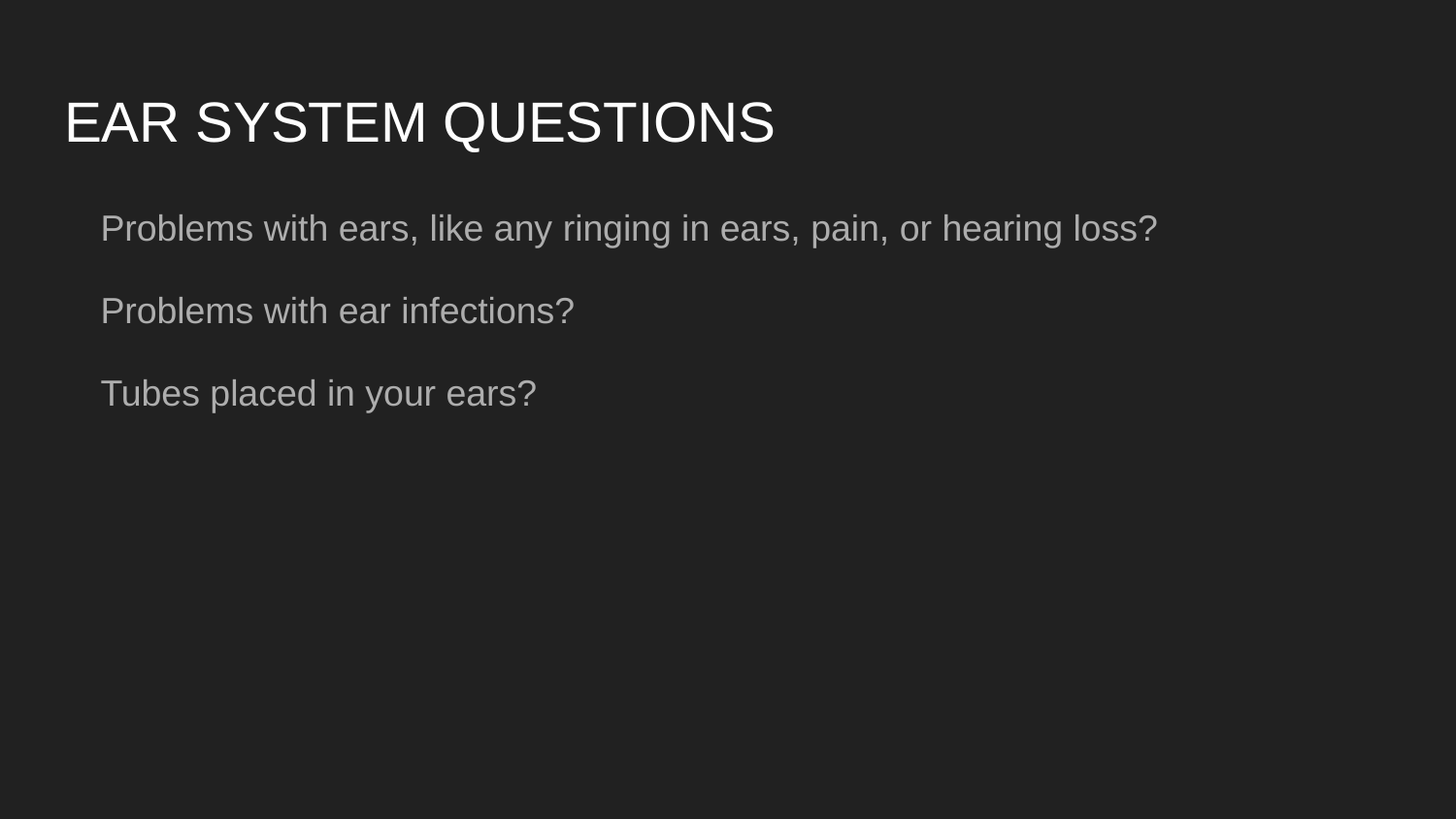

# EAR SYSTEM QUESTIONS
Problems with ears, like any ringing in ears, pain, or hearing loss?
Problems with ear infections?
Tubes placed in your ears?